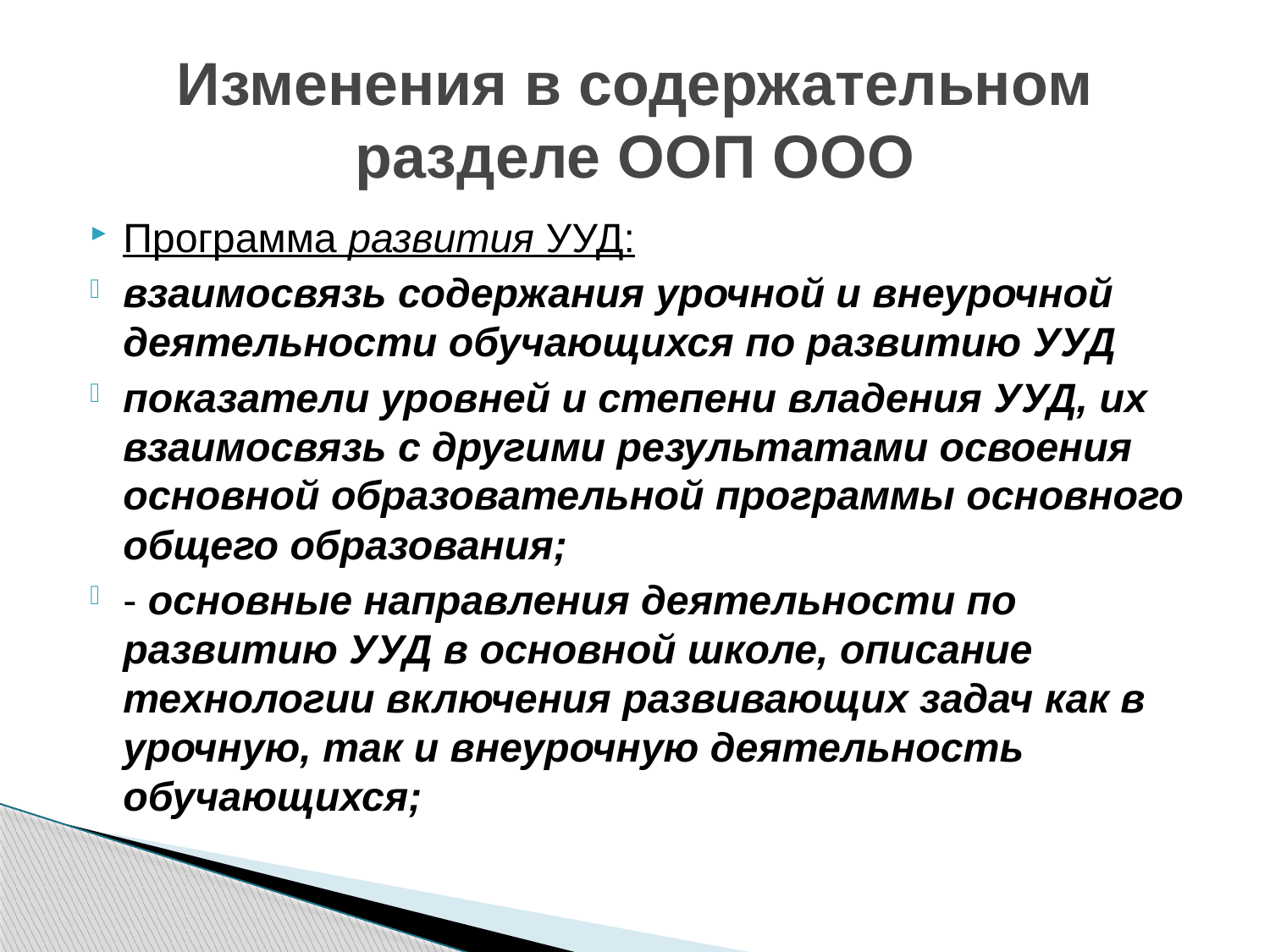

# Изменения в содержательном разделе ООП ООО
Программа развития УУД:
взаимосвязь содержания урочной и внеурочной деятельности обучающихся по развитию УУД
показатели уровней и степени владения УУД, их взаимосвязь с другими результатами освоения основной образовательной программы основного общего образования;
- основные направления деятельности по развитию УУД в основной школе, описание технологии включения развивающих задач как в урочную, так и внеурочную деятельность обучающихся;